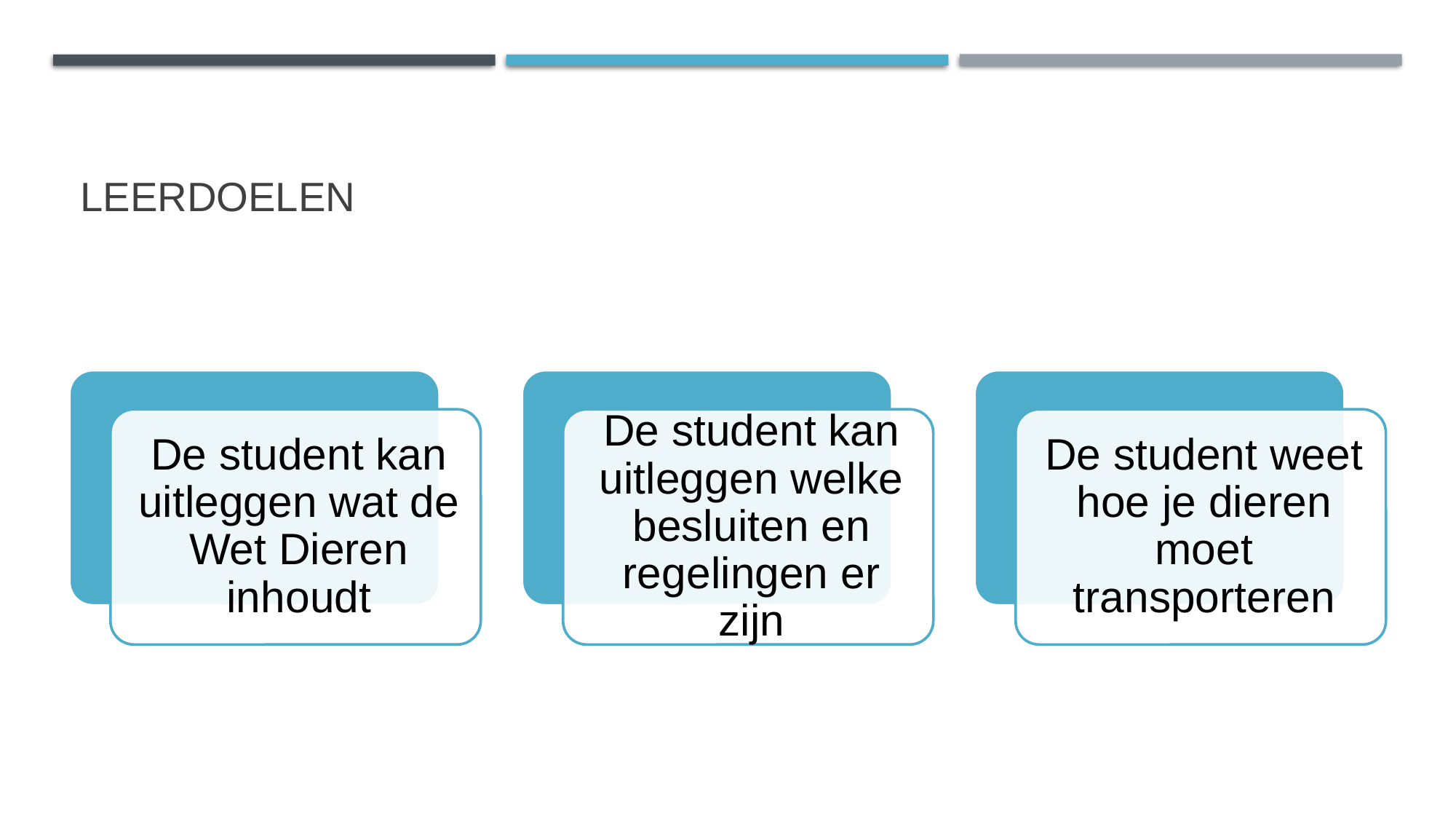

# leerdoelen
De student kan uitleggen wat de Wet Dieren inhoudt
De student kan uitleggen welke besluiten en regelingen er zijn
De student weet hoe je dieren moet transporteren